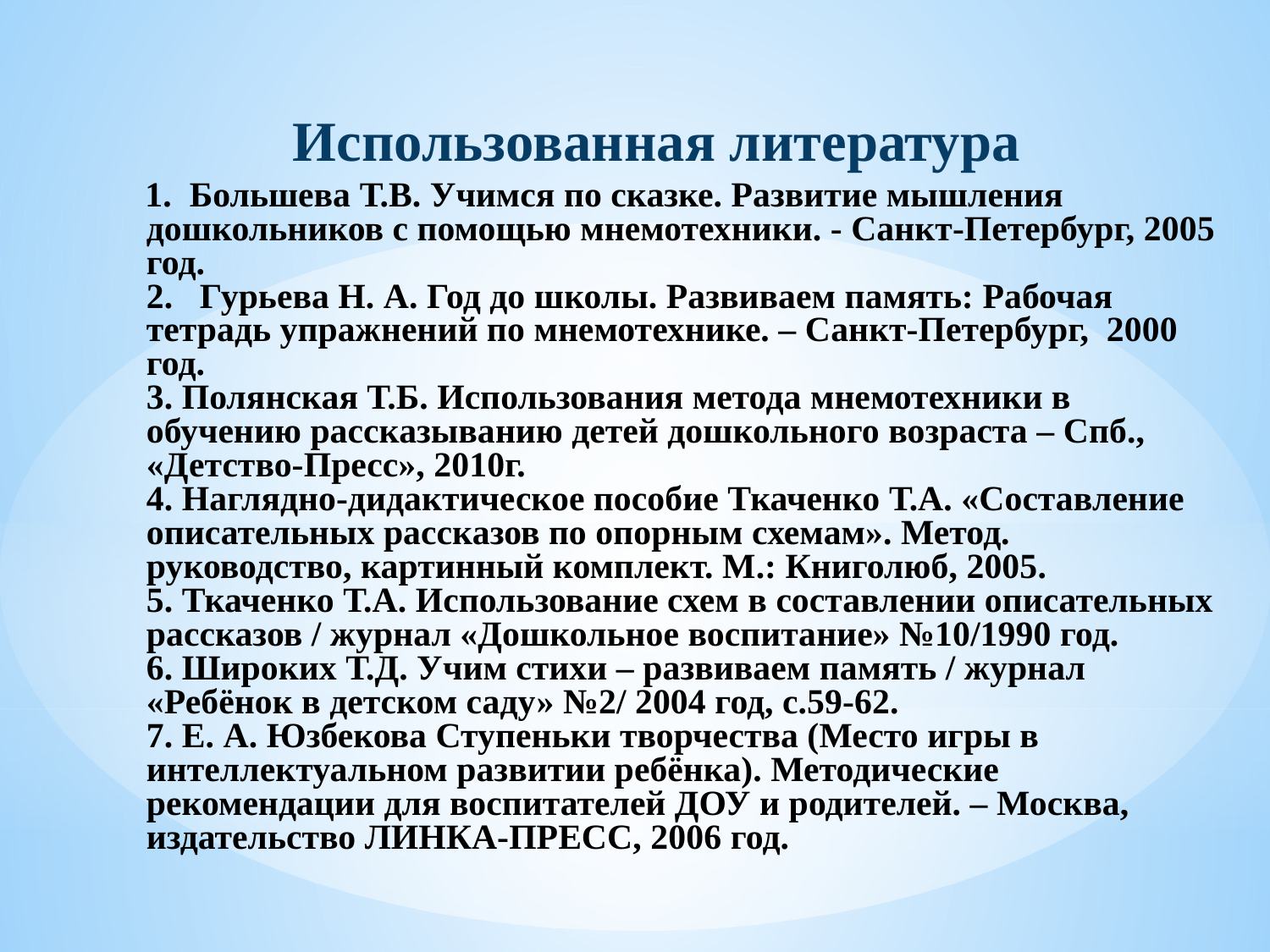

Использованная литература
# 1.  Большева Т.В. Учимся по сказке. Развитие мышления дошкольников с помощью мнемотехники. - Санкт-Петербург, 2005 год. 2.   Гурьева Н. А. Год до школы. Развиваем память: Рабочая тетрадь упражнений по мнемотехнике. – Санкт-Петербург,  2000 год. 3. Полянская Т.Б. Использования метода мнемотехники в обучению рассказыванию детей дошкольного возраста – Спб., «Детство-Пресс», 2010г. 4. Наглядно-дидактическое пособие Ткаченко Т.А. «Составление описательных рассказов по опорным схемам». Метод. руководство, картинный комплект. М.: Книголюб, 2005. 5. Ткаченко Т.А. Использование схем в составлении описательных рассказов / журнал «Дошкольное воспитание» №10/1990 год. 6. Широких Т.Д. Учим стихи – развиваем память / журнал «Ребёнок в детском саду» №2/ 2004 год, с.59-62. 7. Е. А. Юзбекова Ступеньки творчества (Место игры в интеллектуальном развитии ребёнка). Методические рекомендации для воспитателей ДОУ и родителей. – Москва, издательство ЛИНКА-ПРЕСС, 2006 год.